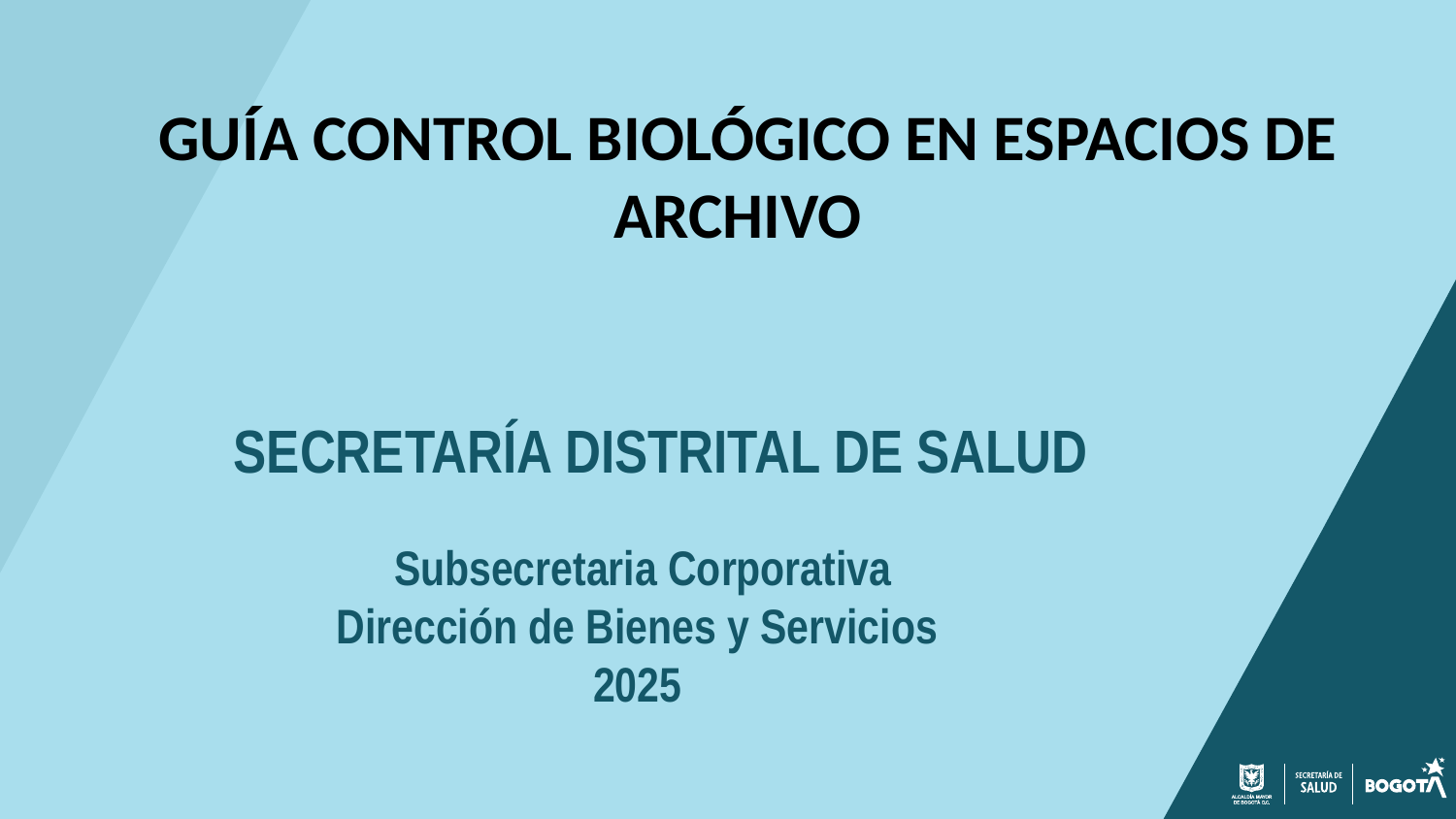

GUÍA CONTROL BIOLÓGICO EN ESPACIOS DE ARCHIVO
SECRETARÍA DISTRITAL DE SALUD
Subsecretaria Corporativa
Dirección de Bienes y Servicios
2025